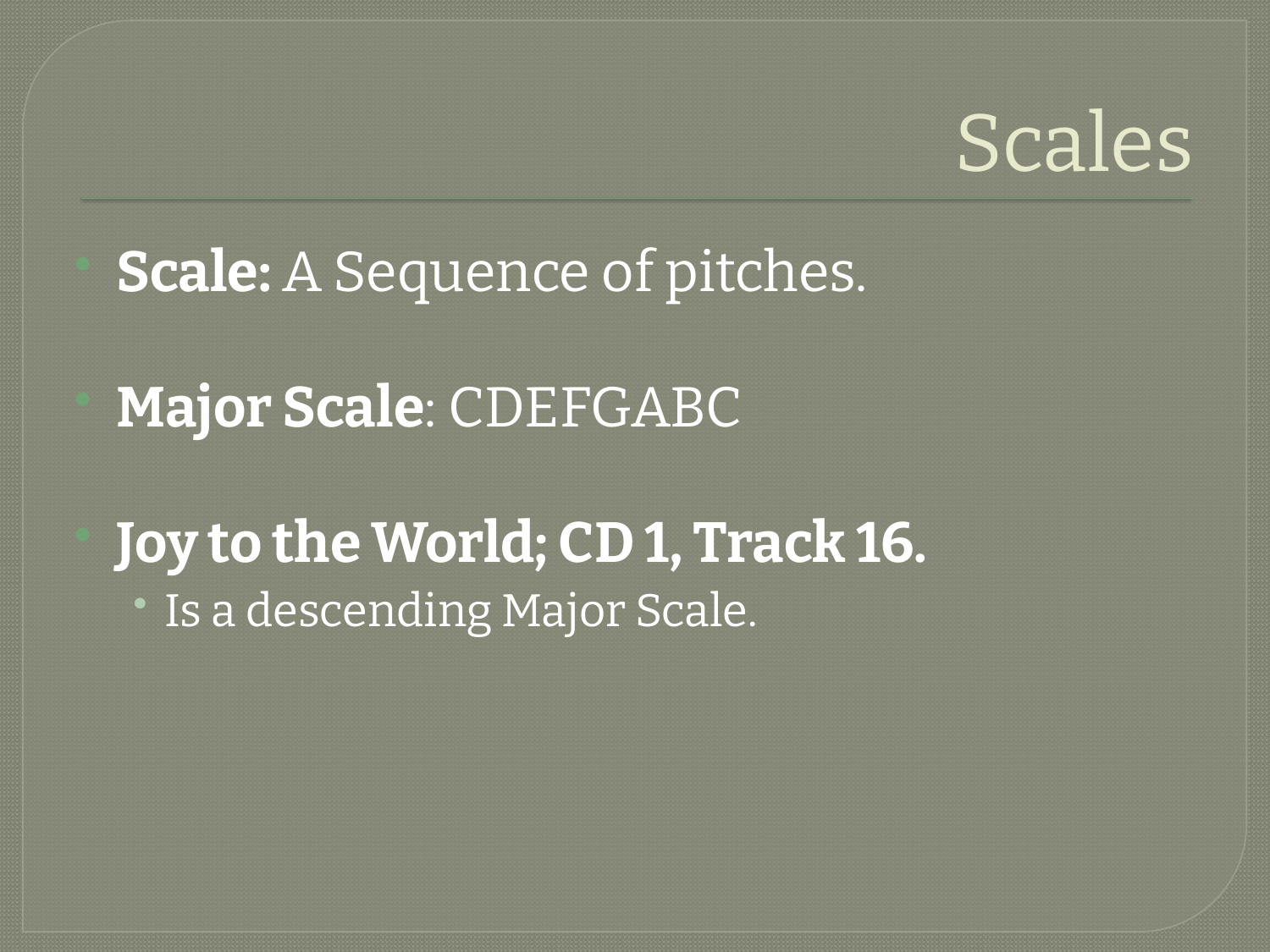

# Scales
Scale: A Sequence of pitches.

Major Scale: CDEFGABC

Joy to the World; CD 1, Track 16.
Is a descending Major Scale.